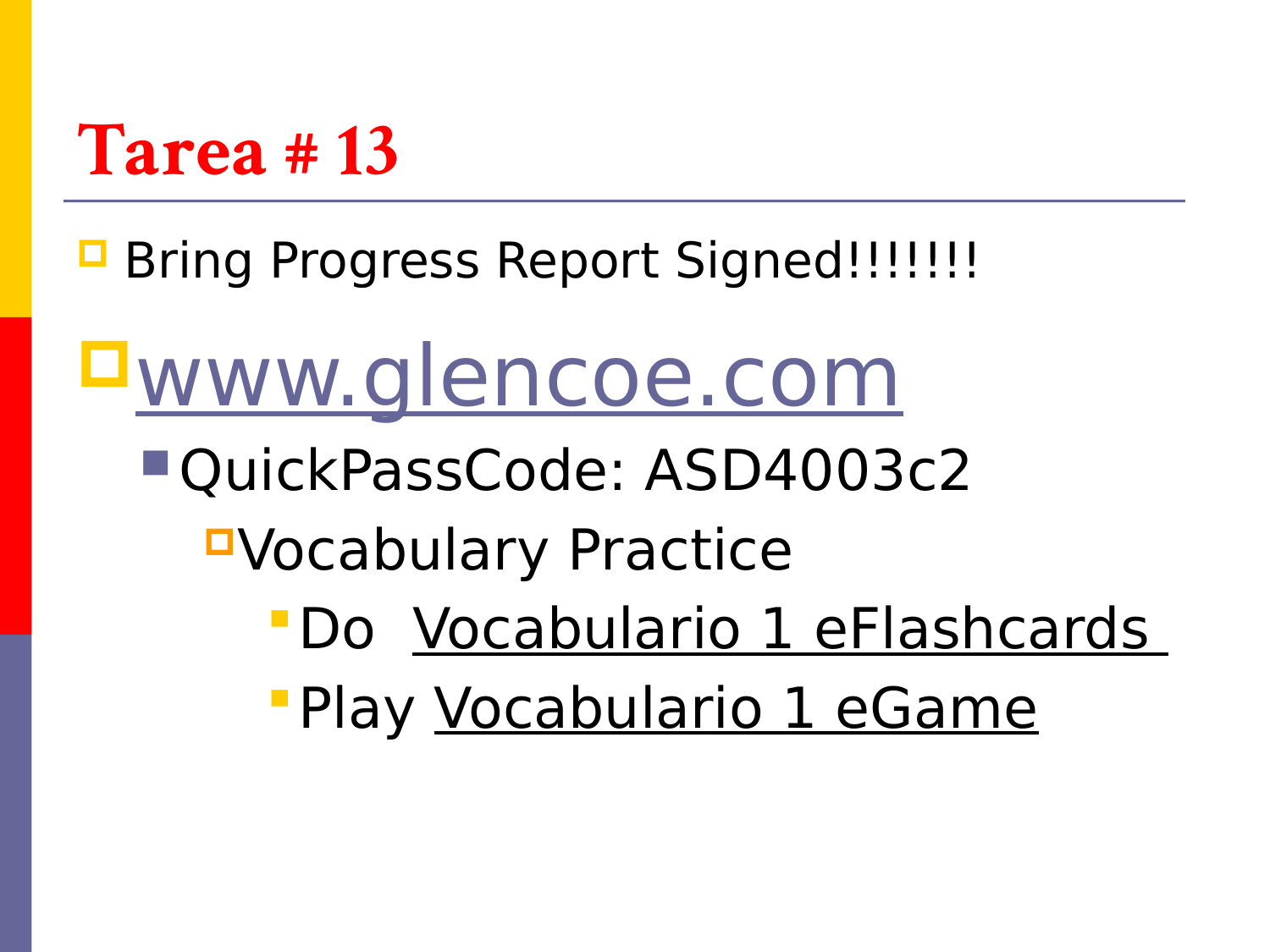

# Tarea # 13

www.glencoe.com
QuickPassCode: ASD4003c2
Vocabulary Practice
Do  Vocabulario 1 eFlashcards
Play Vocabulario 1 eGame
Bring Progress Report Signed!!!!!!!